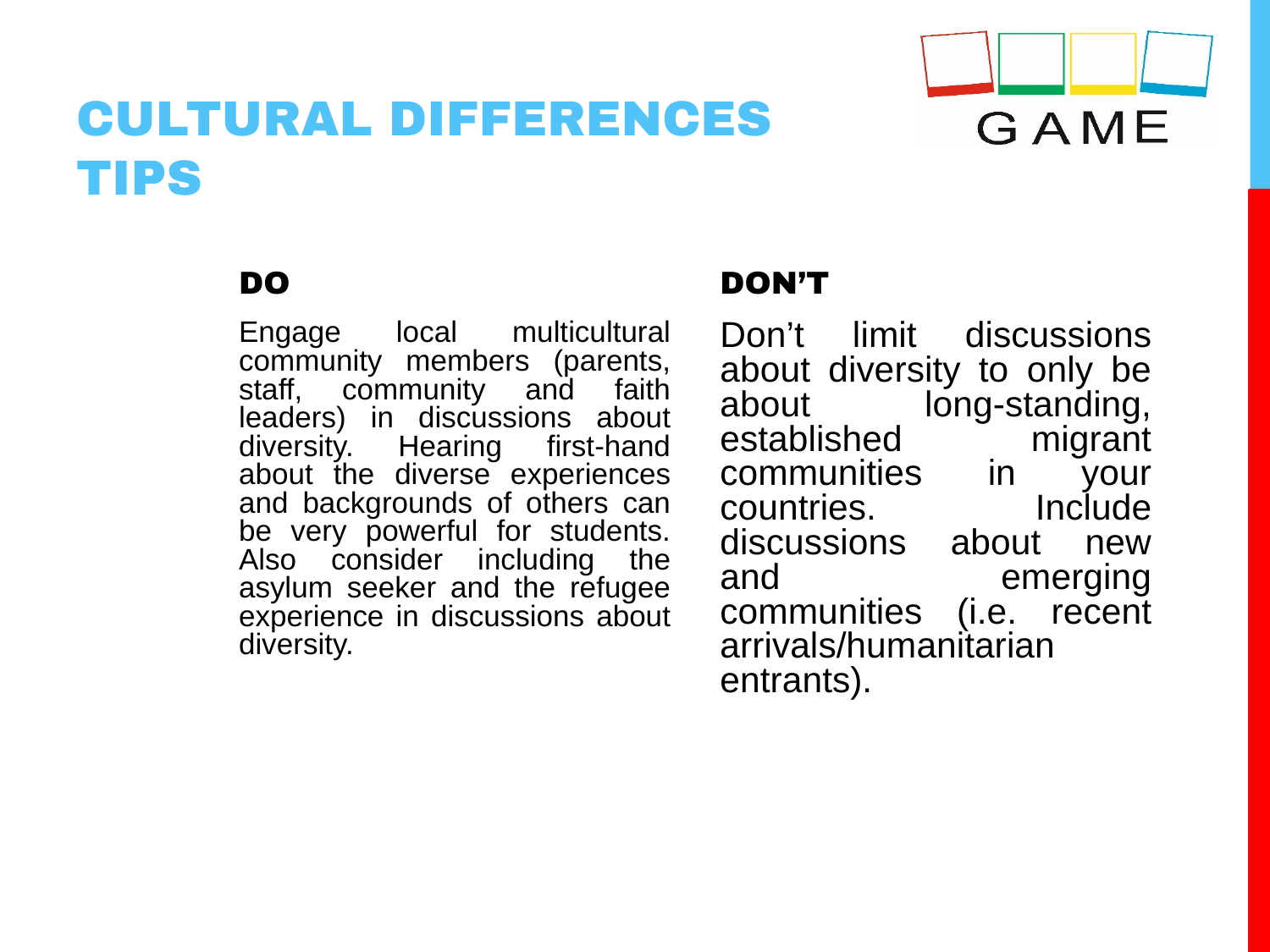

# CULTURAL DIFFERENCES TIPS
DO
DON’T
Engage local multicultural community members (parents, staff, community and faith leaders) in discussions about diversity. Hearing first-hand about the diverse experiences and backgrounds of others can be very powerful for students. Also consider including the asylum seeker and the refugee experience in discussions about diversity.

Don’t limit discussions about diversity to only be about long-standing, established migrant communities in your countries. Include discussions about new and emerging communities (i.e. recent arrivals/humanitarian entrants).